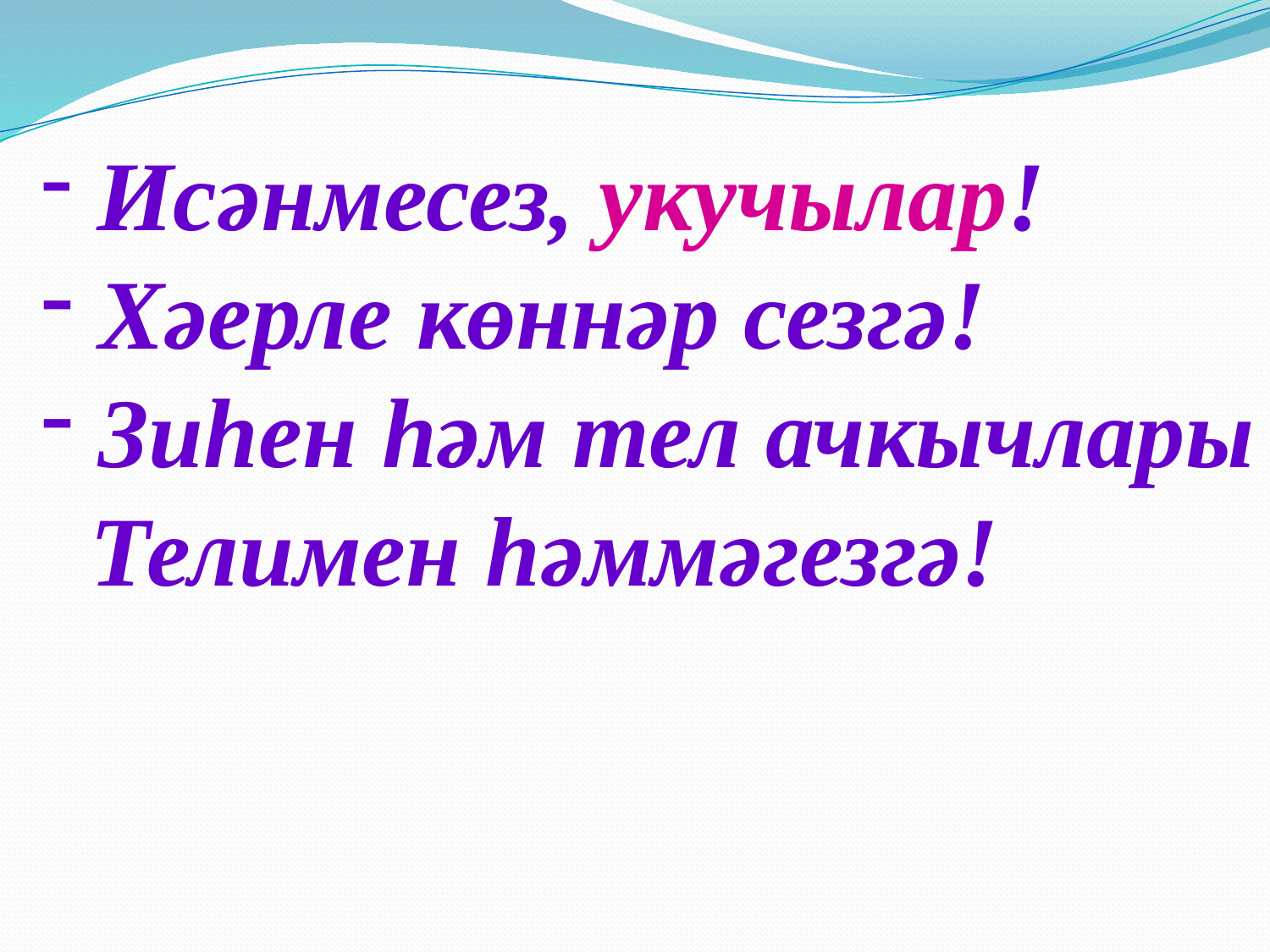

Исәнмесез, укучылар!
 Хәерле көннәр сезгә!
 Зиһен һәм тел ачкычлары
  Телимен һәммәгезгә!